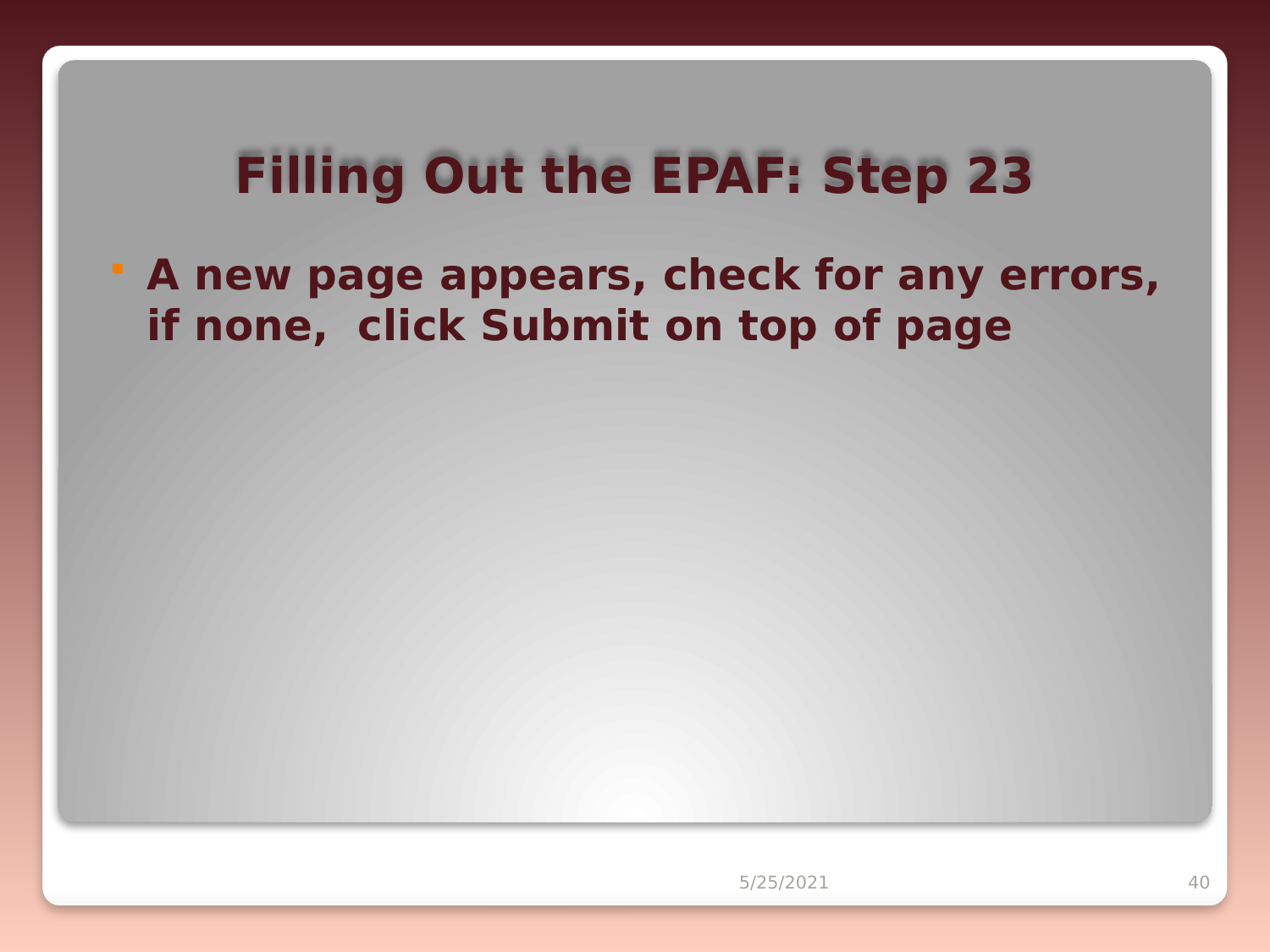

Filling Out the EPAF: Step 23

A new page appears, check for any errors, if none,  click Submit on top of page
5/25/2021
40